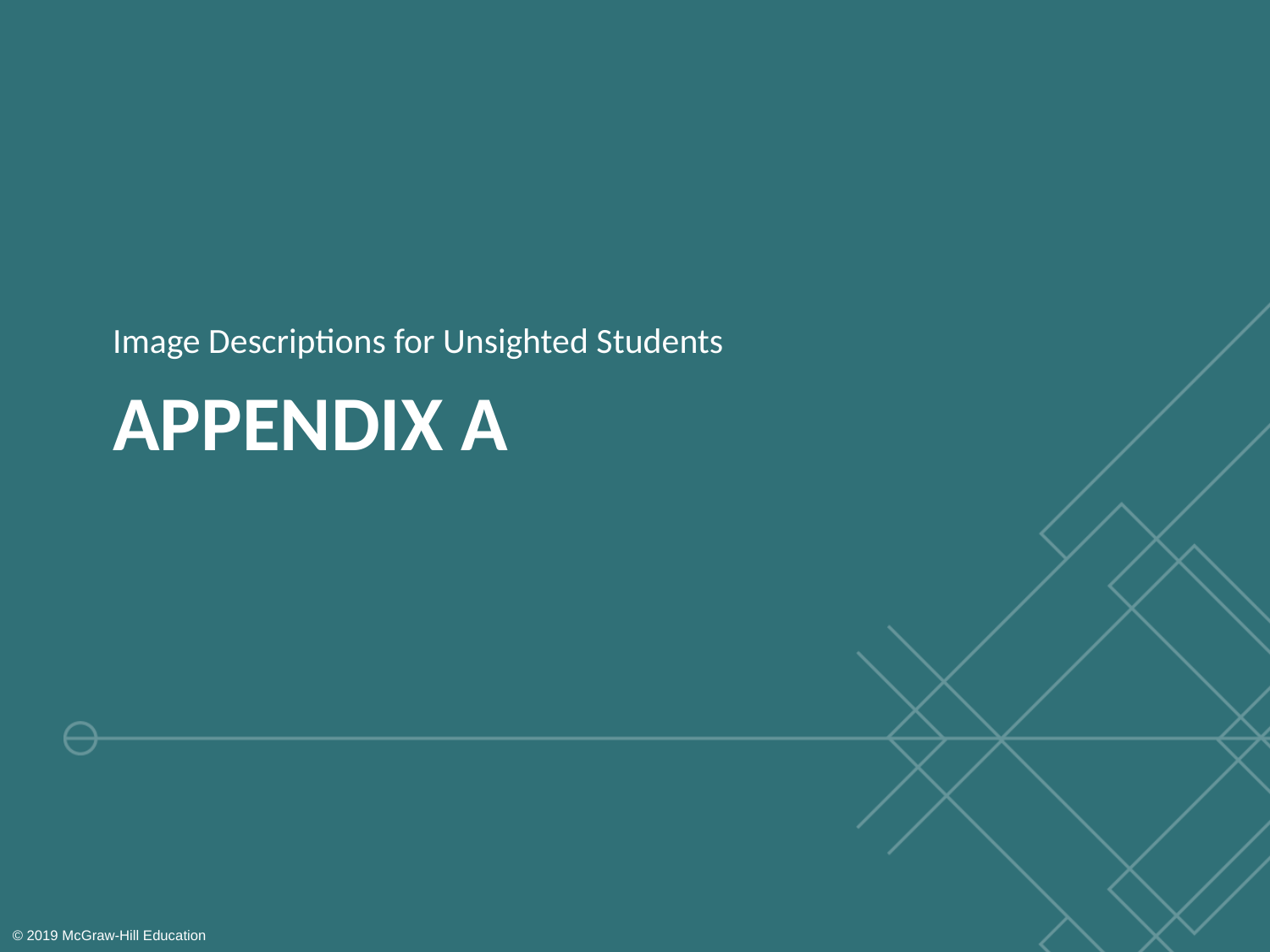

Image Descriptions for Unsighted Students
# Appendix A